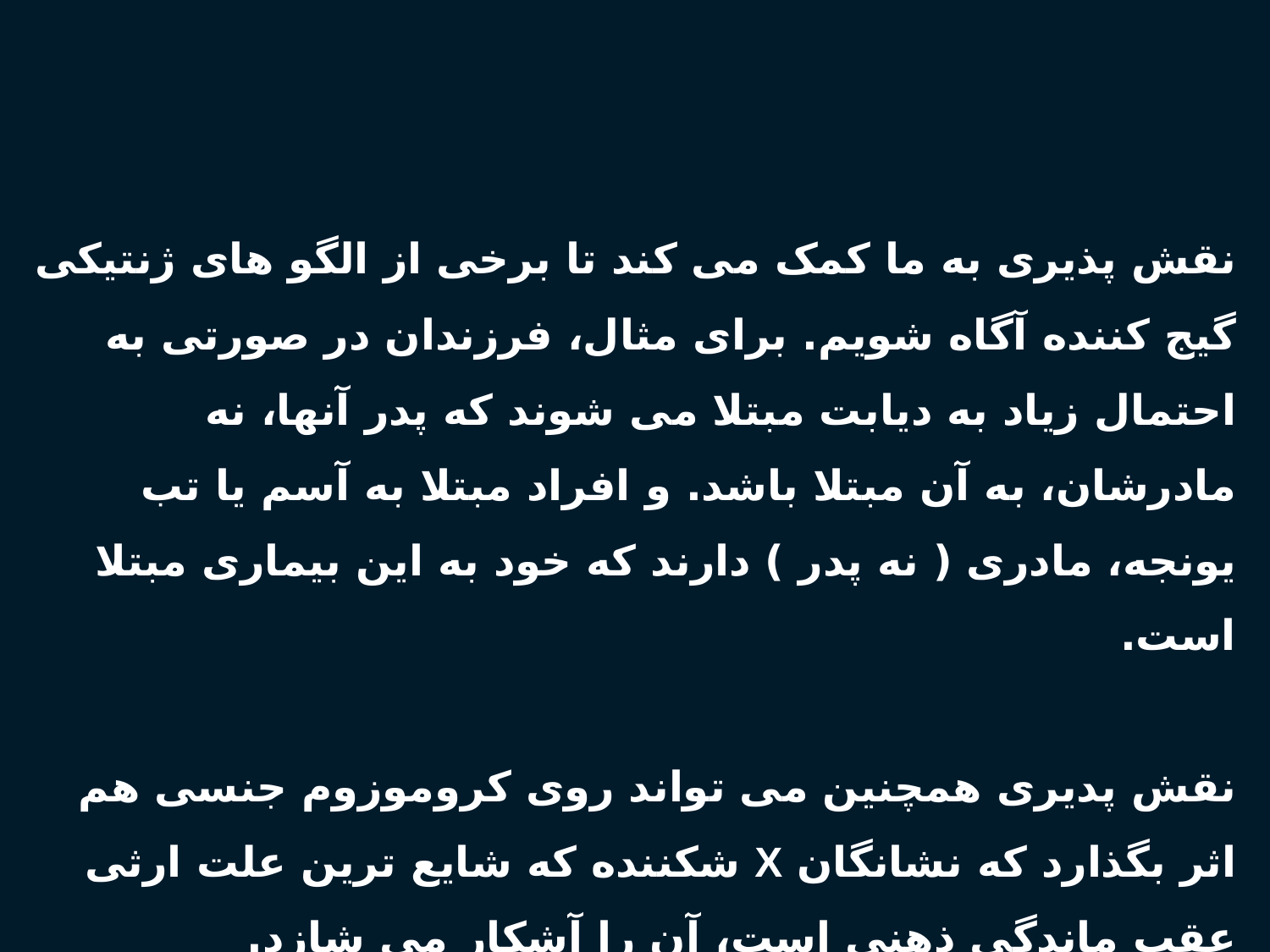

نقش پذیری به ما کمک می کند تا برخی از الگو های ژنتیکی گیج کننده آگاه شویم. برای مثال، فرزندان در صورتی به احتمال زیاد به دیابت مبتلا می شوند که پدر آنها، نه مادرشان، به آن مبتلا باشد. و افراد مبتلا به آسم یا تب یونجه، مادری ( نه پدر ) دارند که خود به این بیماری مبتلا است.

نقش پدیری همچنین می تواند روی کروموزوم جنسی هم اثر بگذارد که نشانگان X شکننده که شایع ترین علت ارثی عقب ماندگی ذهنی است، آن را آشکار می شازد.
14